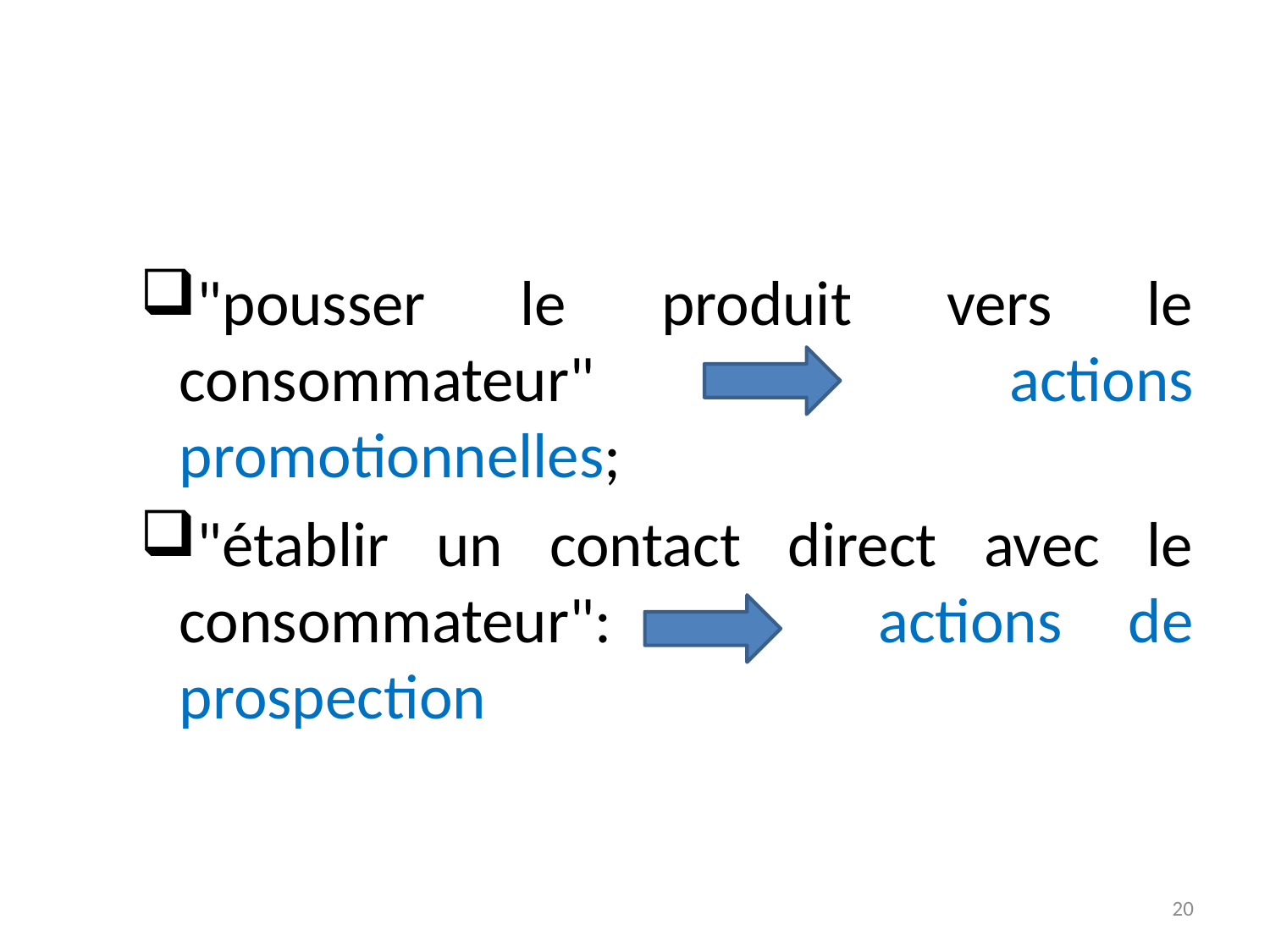

"pousser le produit vers le consommateur" actions promotionnelles;
"établir un contact direct avec le consommateur":    actions de prospection

20